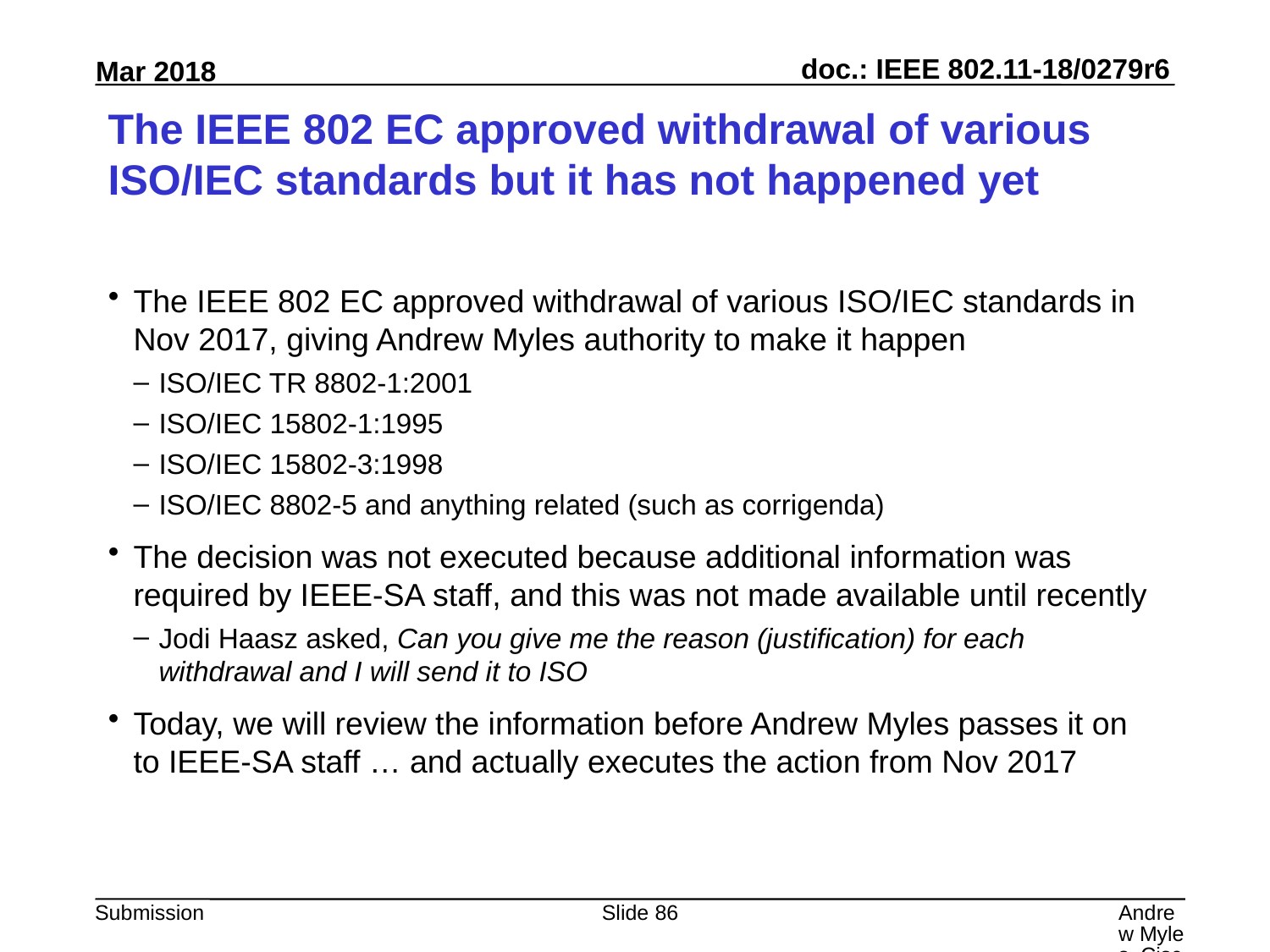

# The IEEE 802 EC approved withdrawal of various ISO/IEC standards but it has not happened yet
The IEEE 802 EC approved withdrawal of various ISO/IEC standards in Nov 2017, giving Andrew Myles authority to make it happen
ISO/IEC TR 8802-1:2001
ISO/IEC 15802-1:1995
ISO/IEC 15802-3:1998
ISO/IEC 8802-5 and anything related (such as corrigenda)
The decision was not executed because additional information was required by IEEE-SA staff, and this was not made available until recently
Jodi Haasz asked, Can you give me the reason (justification) for each withdrawal and I will send it to ISO
Today, we will review the information before Andrew Myles passes it on to IEEE-SA staff … and actually executes the action from Nov 2017

Slide 86
Andrew Myles, Cisco